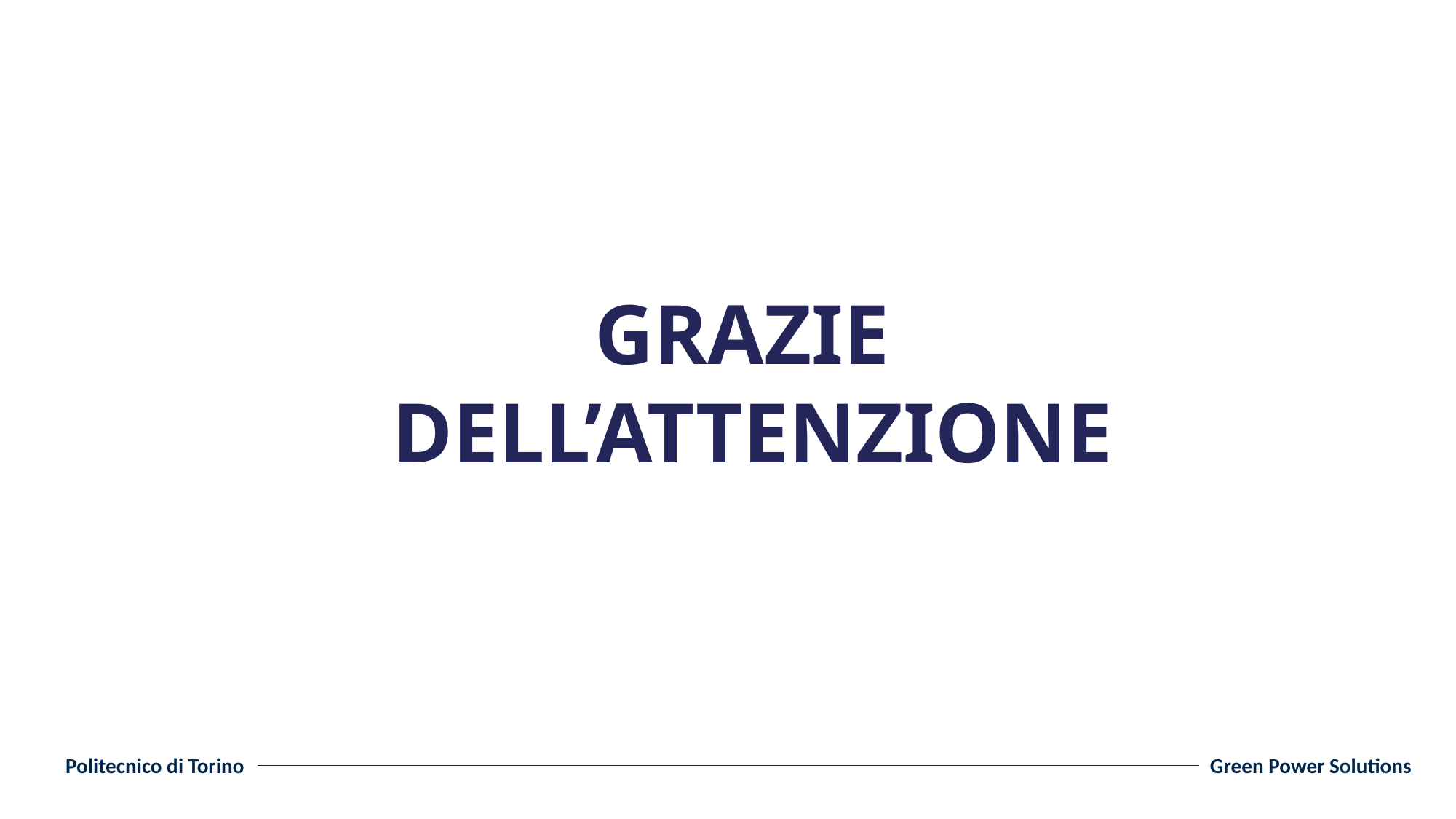

GRAZIE
DELL’ATTENZIONE
EVENT SCHEDULE
Politecnico di Torino
Green Power Solutions